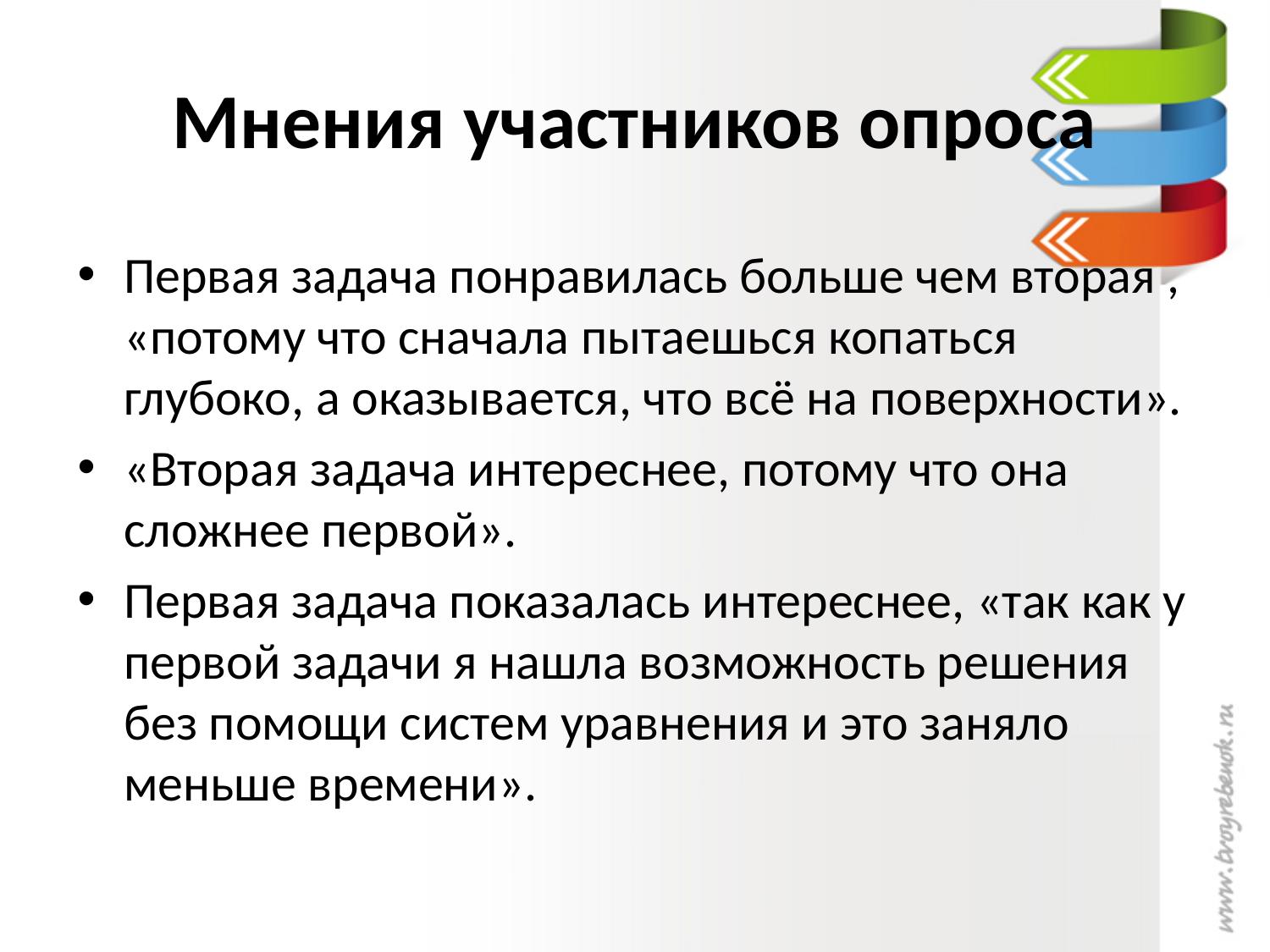

# Мнения участников опроса
Первая задача понравилась больше чем вторая , «потому что сначала пытаешься копаться глубоко, а оказывается, что всё на поверхности».
«Вторая задача интереснее, потому что она сложнее первой».
Первая задача показалась интереснее, «так как у первой задачи я нашла возможность решения без помощи систем уравнения и это заняло меньше времени».